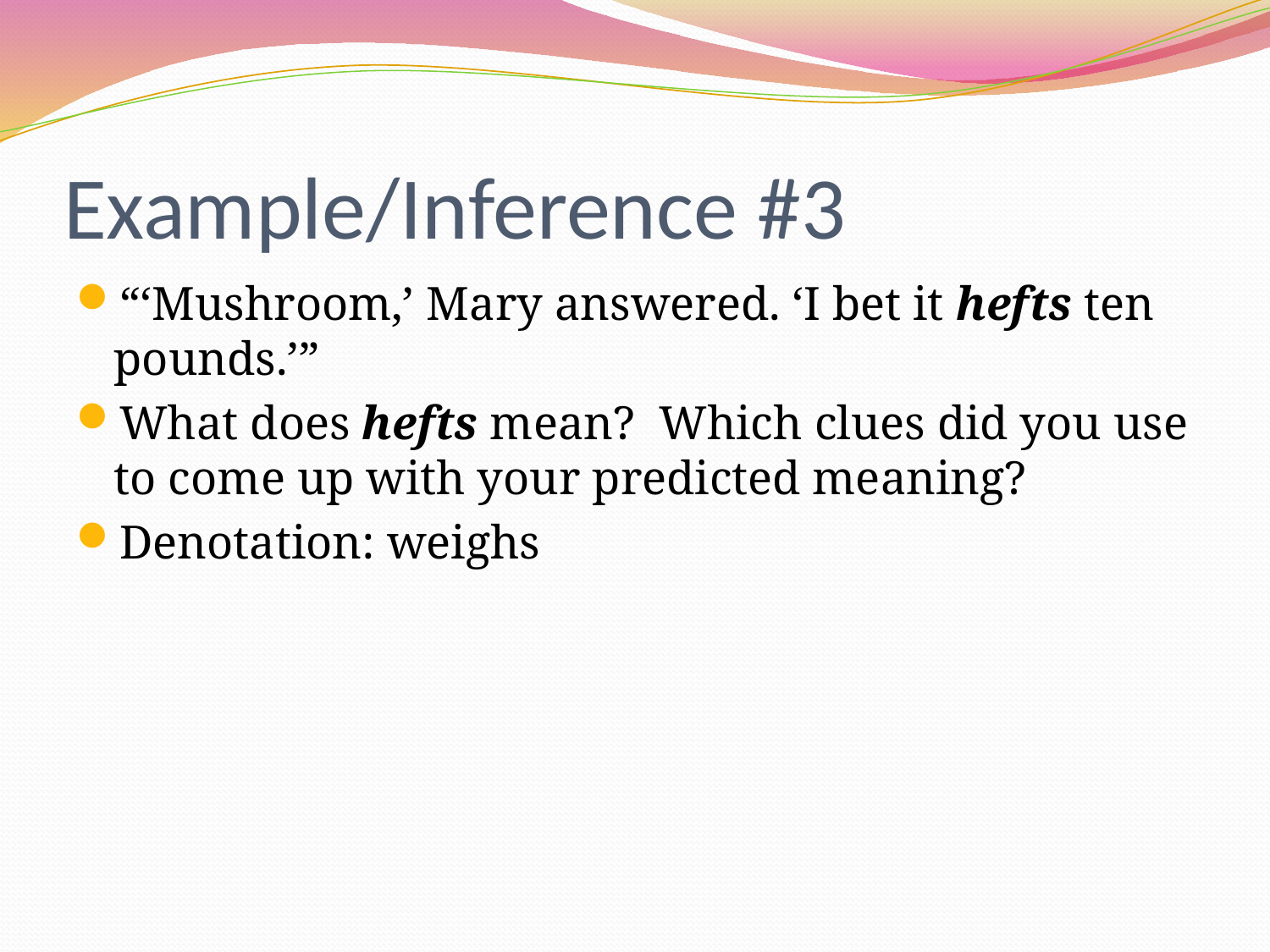

# Example/Inference #3
“‘Mushroom,’ Mary answered. ‘I bet it hefts ten pounds.’”
What does hefts mean?  Which clues did you use to come up with your predicted meaning?
Denotation: weighs